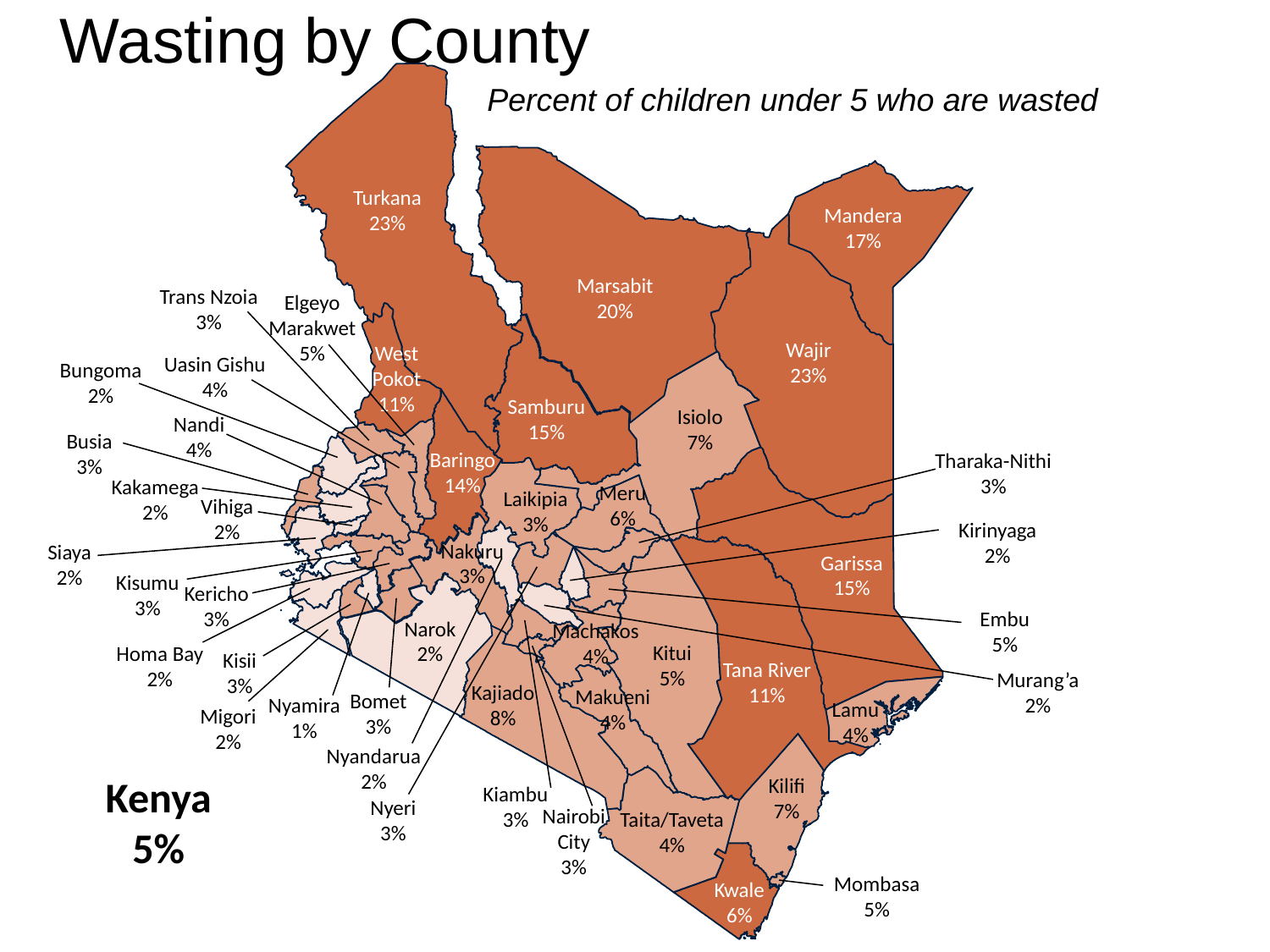

# Wasting by County

Percent of children under 5 who are wasted

Turkana
23%
Mandera
17%

Marsabit
20%
Trans Nzoia
3%
Elgeyo Marakwet
5%

Wajir
23%
West Pokot
11%
Uasin Gishu
4%
Bungoma
2%

Samburu
15%

Isiolo
7%
Nandi
4%

Busia
3%

Baringo
14%
Tharaka-Nithi
3%

Kakamega
2%
Meru
6%

Laikipia
3%

Vihiga
2%

Kirinyaga
2%

Nakuru
3%

Siaya
2%

Garissa
15%

Kisumu
3%

Kericho
3%

Embu
5%

Narok
2%
Machakos
4%

Kitui
5%
Homa Bay
2%

Kisii
3%
Tana River
11%
Murang’a
2%

Kajiado
8%

Makueni
4%
Bomet
3%
Nyamira
1%
Lamu
4%
Migori
2%

Nyandarua
2%
Kenya
5%

Kilifi
7%
Kiambu
3%
Nyeri
3%

Nairobi
City
3%
Taita/Taveta
4%

Mombasa
5%
Kwale
6%